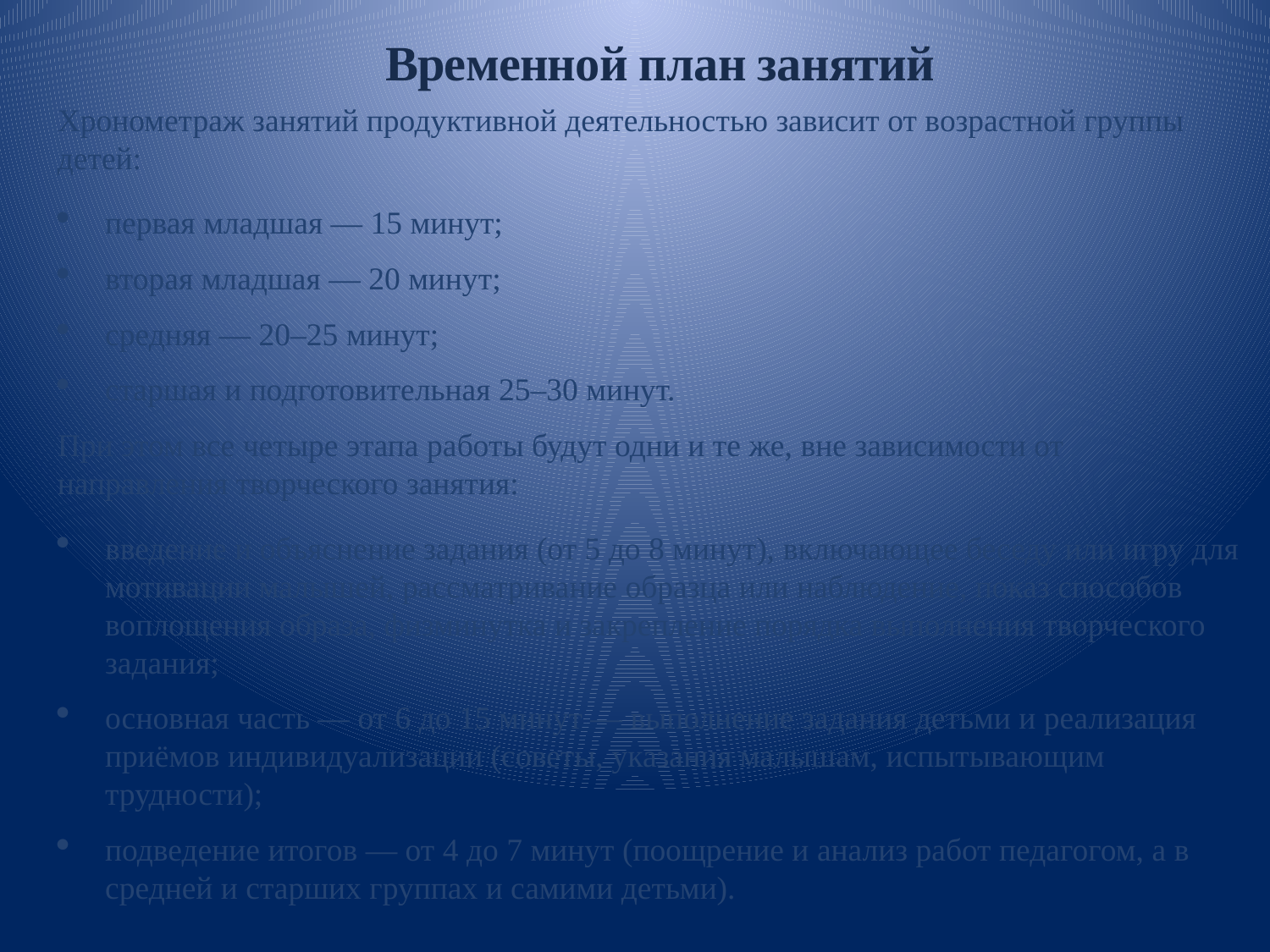

Временной план занятий
Хронометраж занятий продуктивной деятельностью зависит от возрастной группы детей:
первая младшая — 15 минут;
вторая младшая — 20 минут;
средняя — 20–25 минут;
старшая и подготовительная 25–30 минут.
При этом все четыре этапа работы будут одни и те же, вне зависимости от направления творческого занятия:
введение и объяснение задания (от 5 до 8 минут), включающее беседу или игру для мотивации малышей, рассматривание образца или наблюдение, показ способов воплощения образа, физминутка и закрепление порядка выполнения творческого задания;
основная часть — от 6 до 15 минут — выполнение задания детьми и реализация приёмов индивидуализации (советы, указания малышам, испытывающим трудности);
подведение итогов — от 4 до 7 минут (поощрение и анализ работ педагогом, а в средней и старших группах и самими детьми).